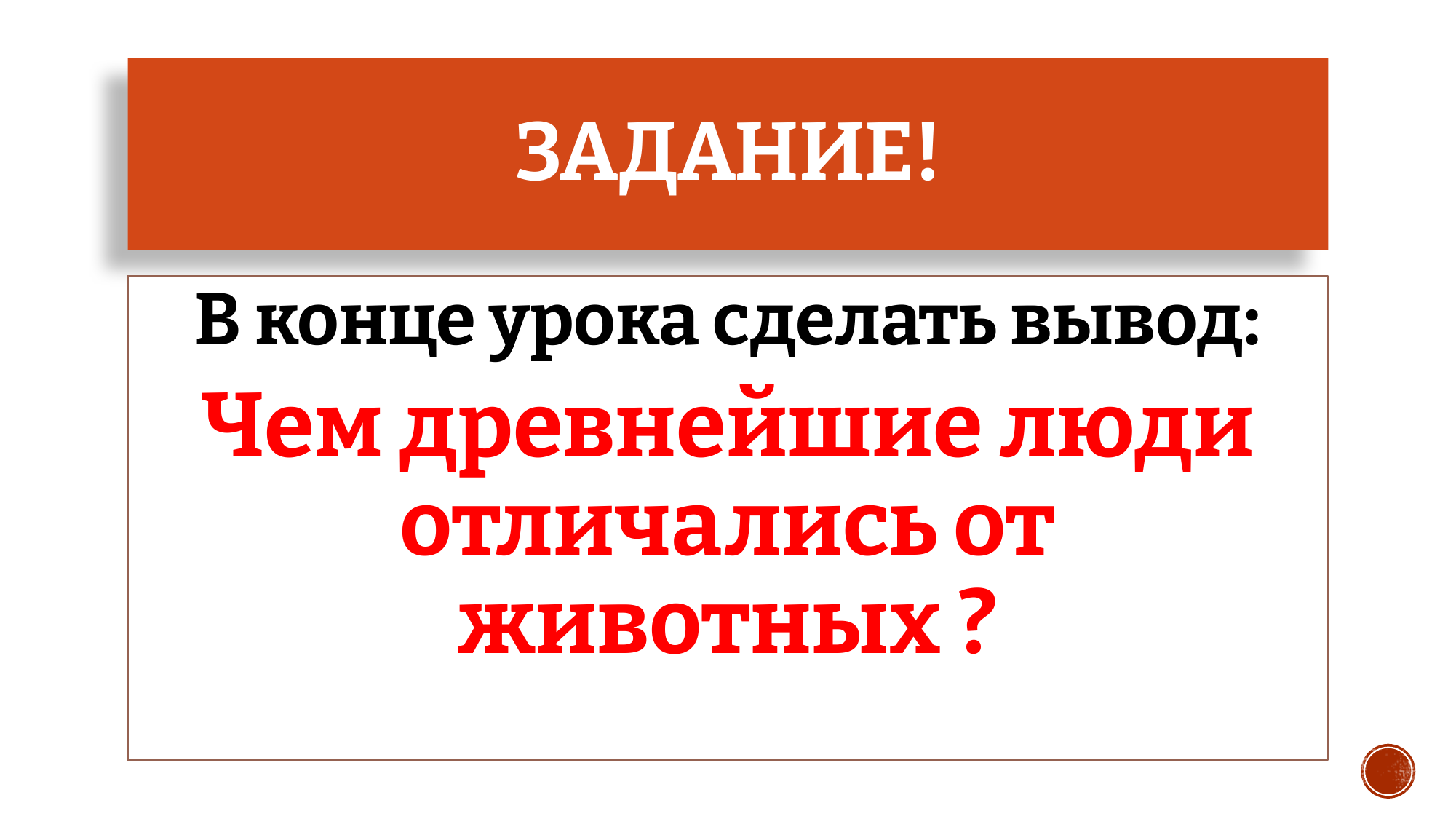

# Задание!
В конце урока сделать вывод:
Чем древнейшие люди отличались от животных ?